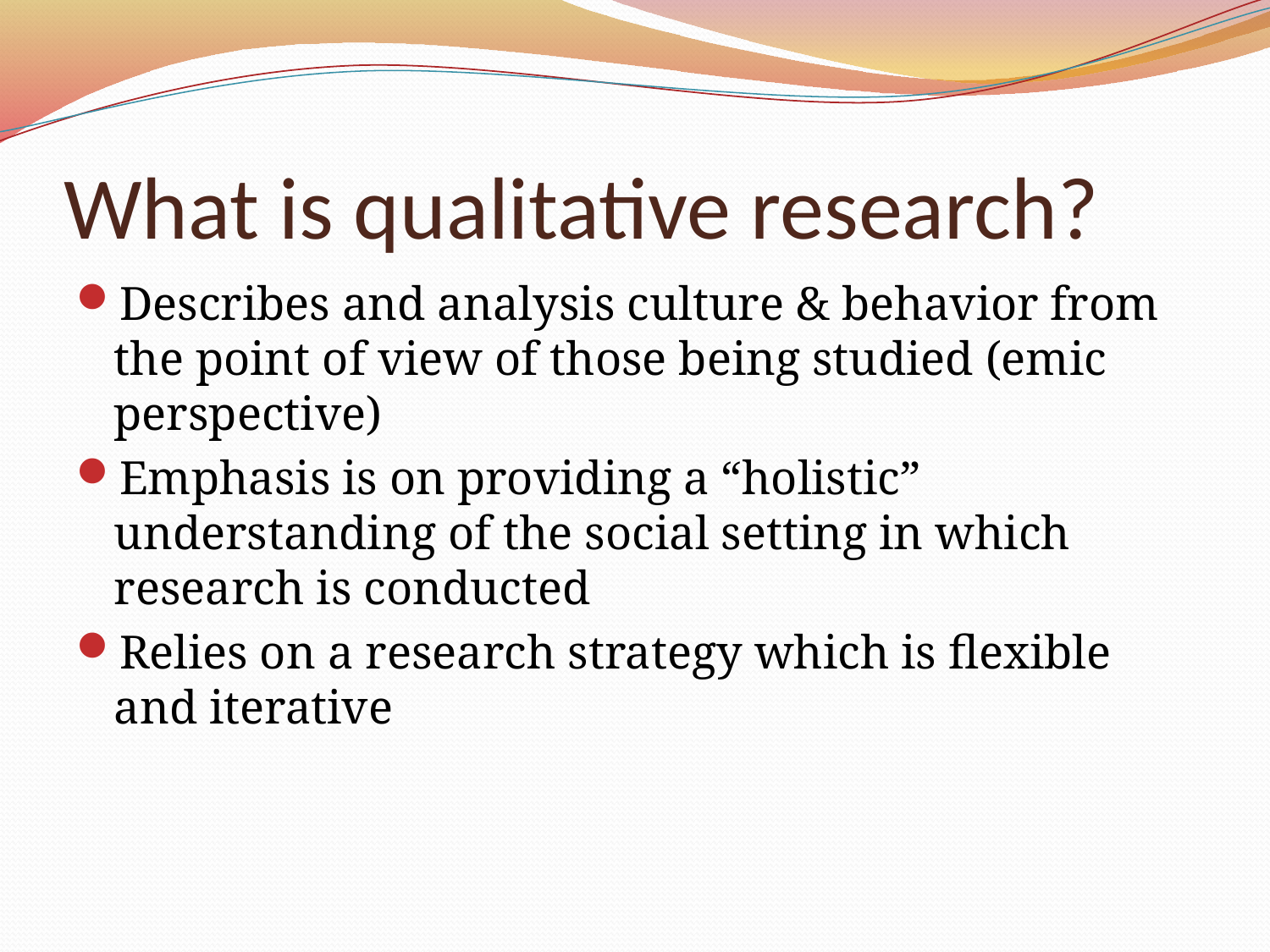

# What is qualitative research?
Describes and analysis culture & behavior from the point of view of those being studied (emic perspective)
Emphasis is on providing a “holistic” understanding of the social setting in which research is conducted
Relies on a research strategy which is flexible and iterative